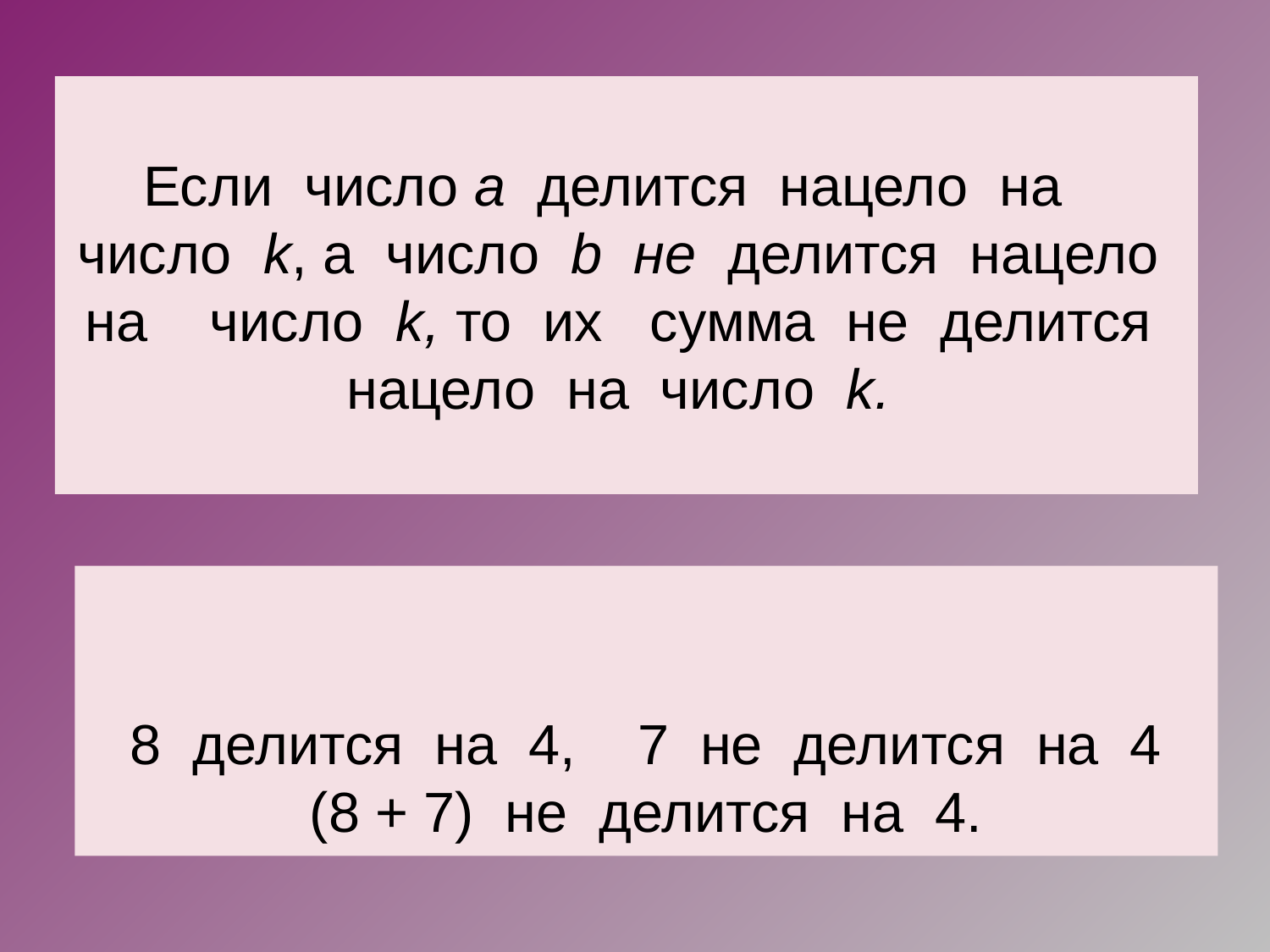

# Если  число a  делится  нацело  на    число  k, а  число  b  не  делится  нацело  на    число  k, то  их   сумма  не  делится  нацело  на  число  k.

8  делится  на  4,    7  не  делится  на  4
(8 + 7)  не  делится  на  4.